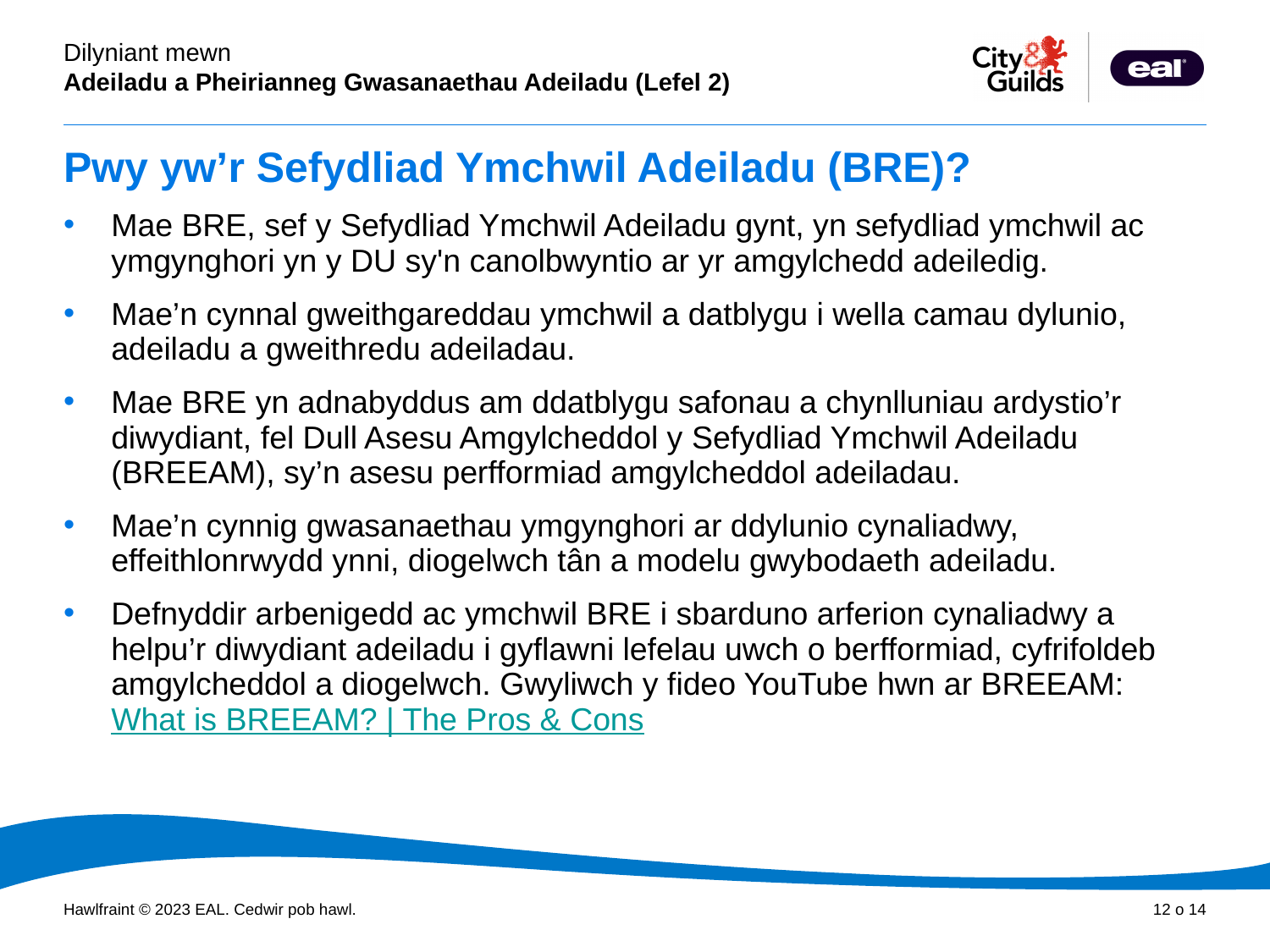

# Pwy yw’r Sefydliad Ymchwil Adeiladu (BRE)?
Mae BRE, sef y Sefydliad Ymchwil Adeiladu gynt, yn sefydliad ymchwil ac ymgynghori yn y DU sy'n canolbwyntio ar yr amgylchedd adeiledig.
Mae’n cynnal gweithgareddau ymchwil a datblygu i wella camau dylunio, adeiladu a gweithredu adeiladau.
Mae BRE yn adnabyddus am ddatblygu safonau a chynlluniau ardystio’r diwydiant, fel Dull Asesu Amgylcheddol y Sefydliad Ymchwil Adeiladu (BREEAM), sy’n asesu perfformiad amgylcheddol adeiladau.
Mae’n cynnig gwasanaethau ymgynghori ar ddylunio cynaliadwy, effeithlonrwydd ynni, diogelwch tân a modelu gwybodaeth adeiladu.
Defnyddir arbenigedd ac ymchwil BRE i sbarduno arferion cynaliadwy a helpu’r diwydiant adeiladu i gyflawni lefelau uwch o berfformiad, cyfrifoldeb amgylcheddol a diogelwch. Gwyliwch y fideo YouTube hwn ar BREEAM: What is BREEAM? | The Pros & Cons